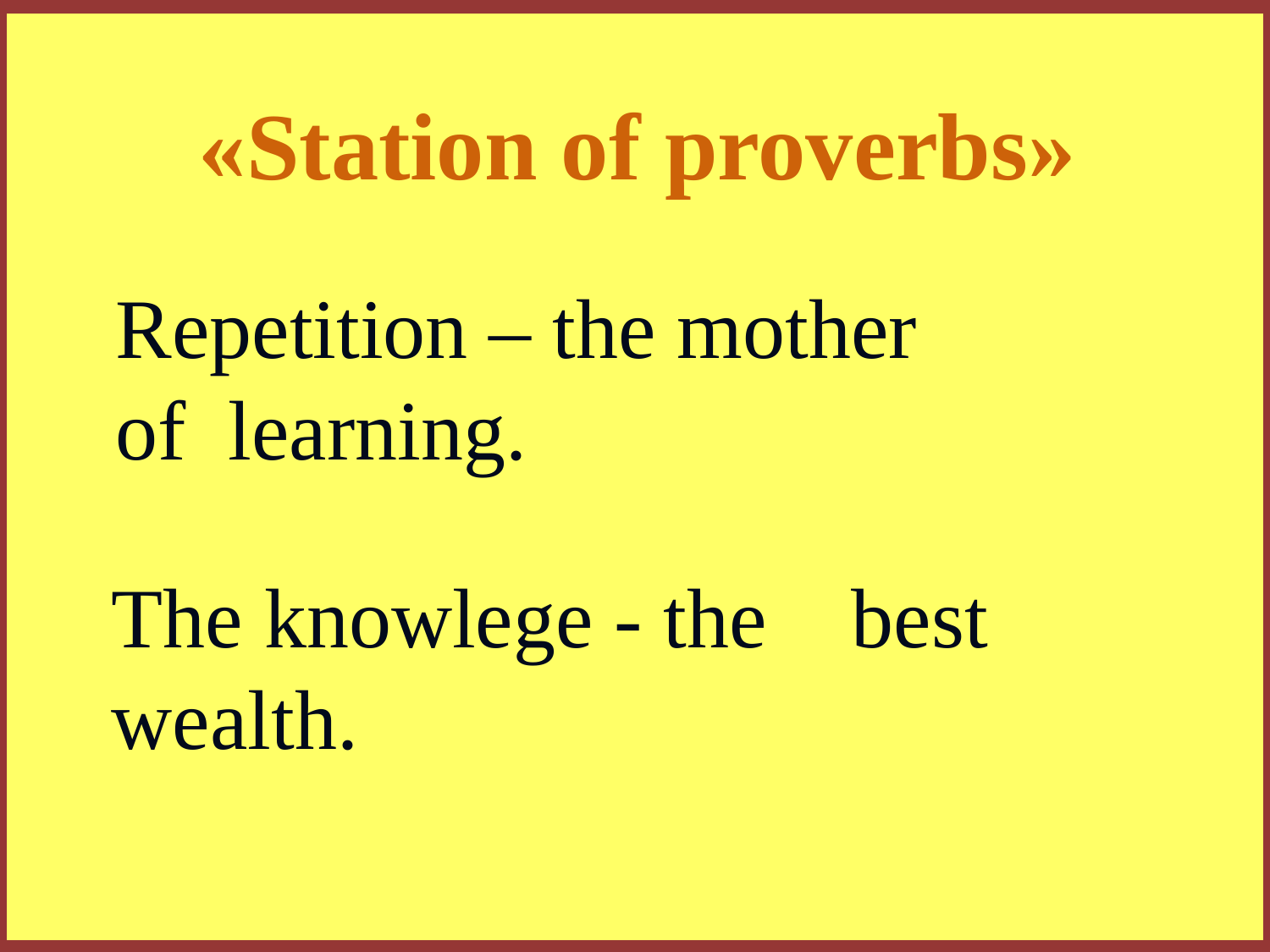

«Station of proverbs»
Repetition – the mother
of  learning.
The knowlege - the    best
wealth.